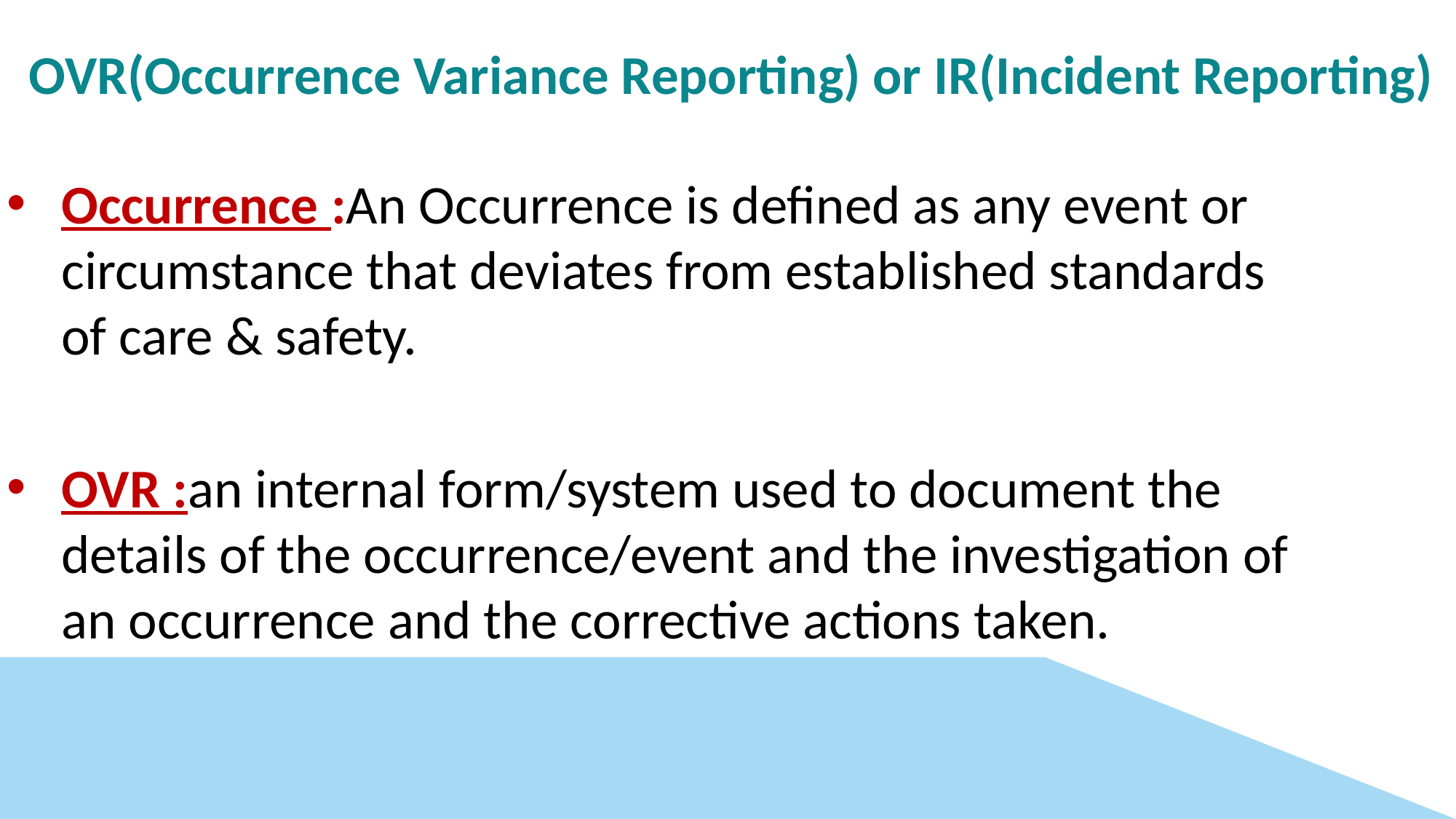

# OVR(Occurrence Variance Reporting) or IR(Incident Reporting)
Occurrence :An Occurrence is defined as any event or circumstance that deviates from established standards of care & safety.

OVR :an internal form/system used to document the details of the occurrence/event and the investigation of an occurrence and the corrective actions taken.